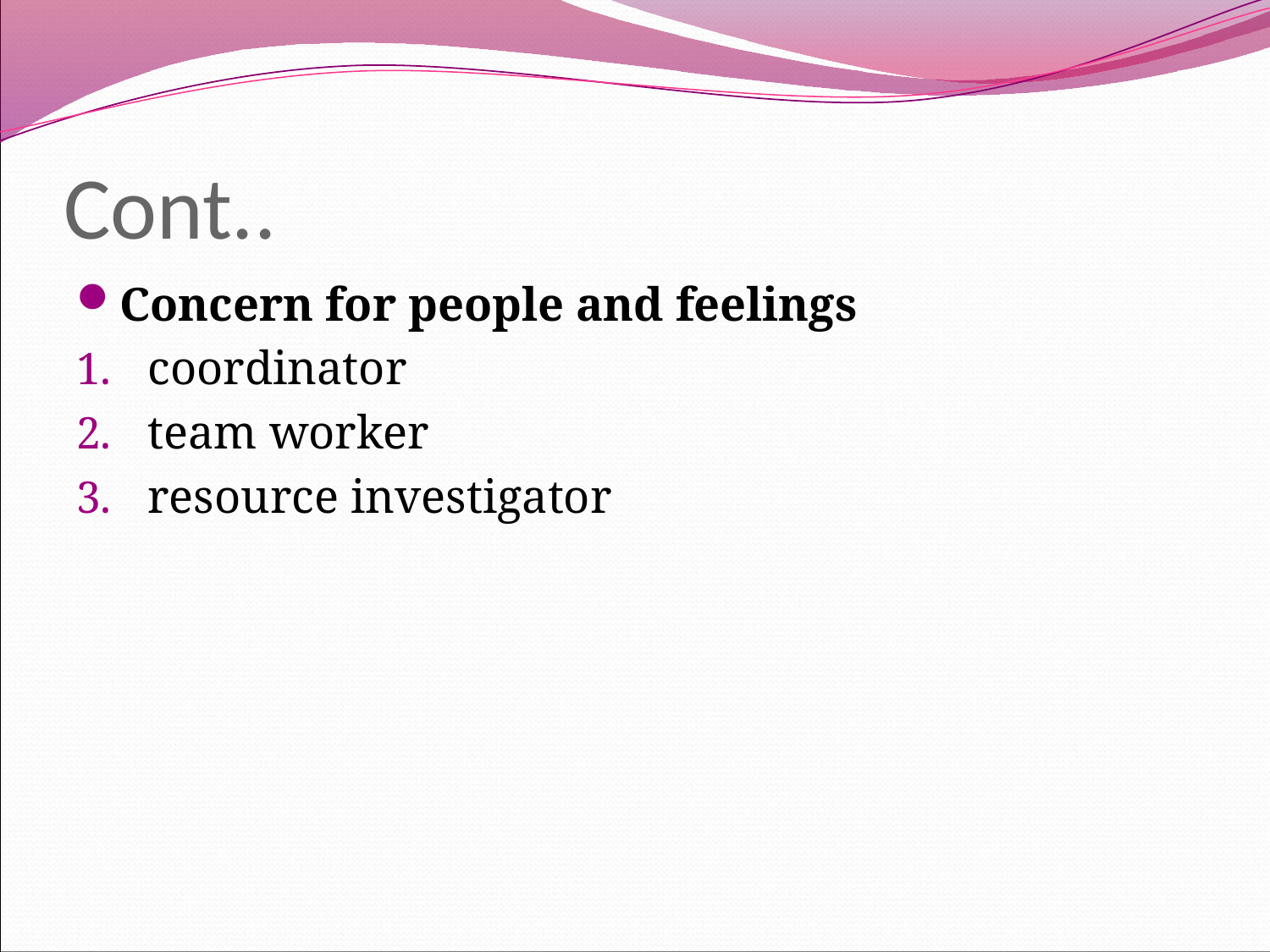

# Cont..
Concern for people and feelings
coordinator
team worker
resource investigator